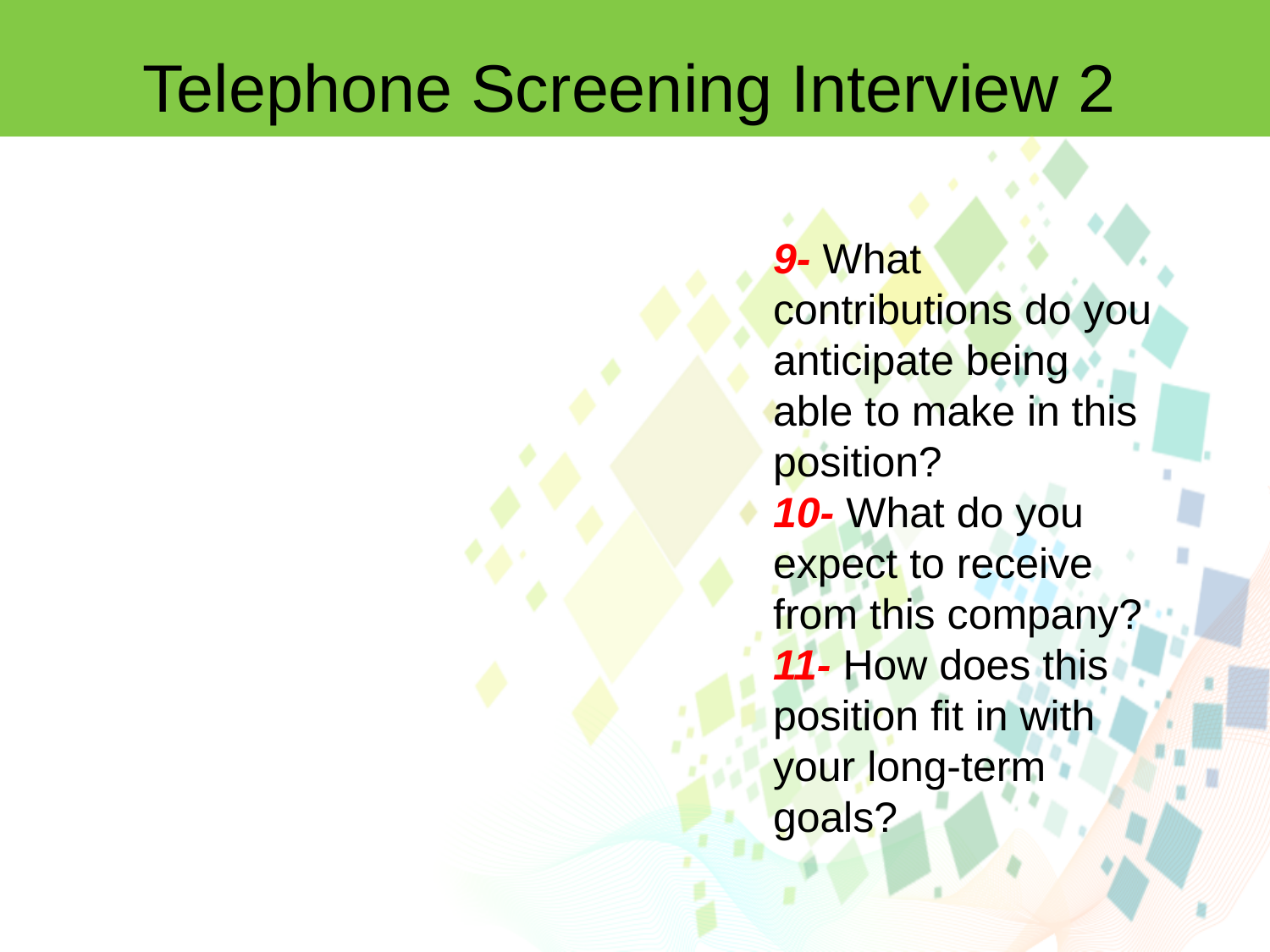

Telephone Screening Interview 2
9- What contributions do you anticipate being able to make in this position?
10- What do you expect to receive from this company?
11- How does this position fit in with your long-term goals?